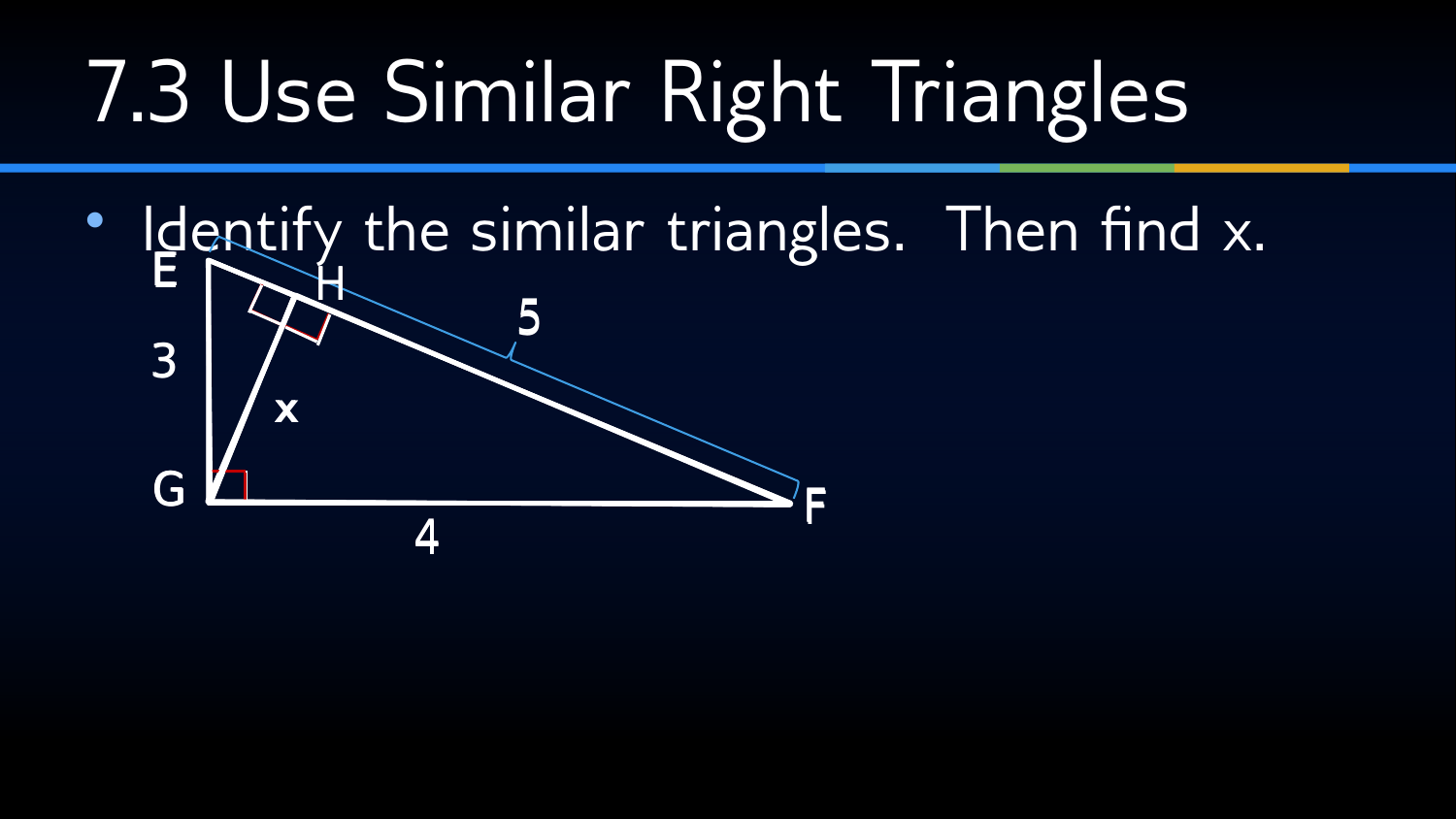

# 7.3 Use Similar Right Triangles

Identify the similar triangles.  Then find x.
E
E

5
3
G
F
4
E
H
3

x
G
H
x

G
F
4
H

5
3

x

G
F
4